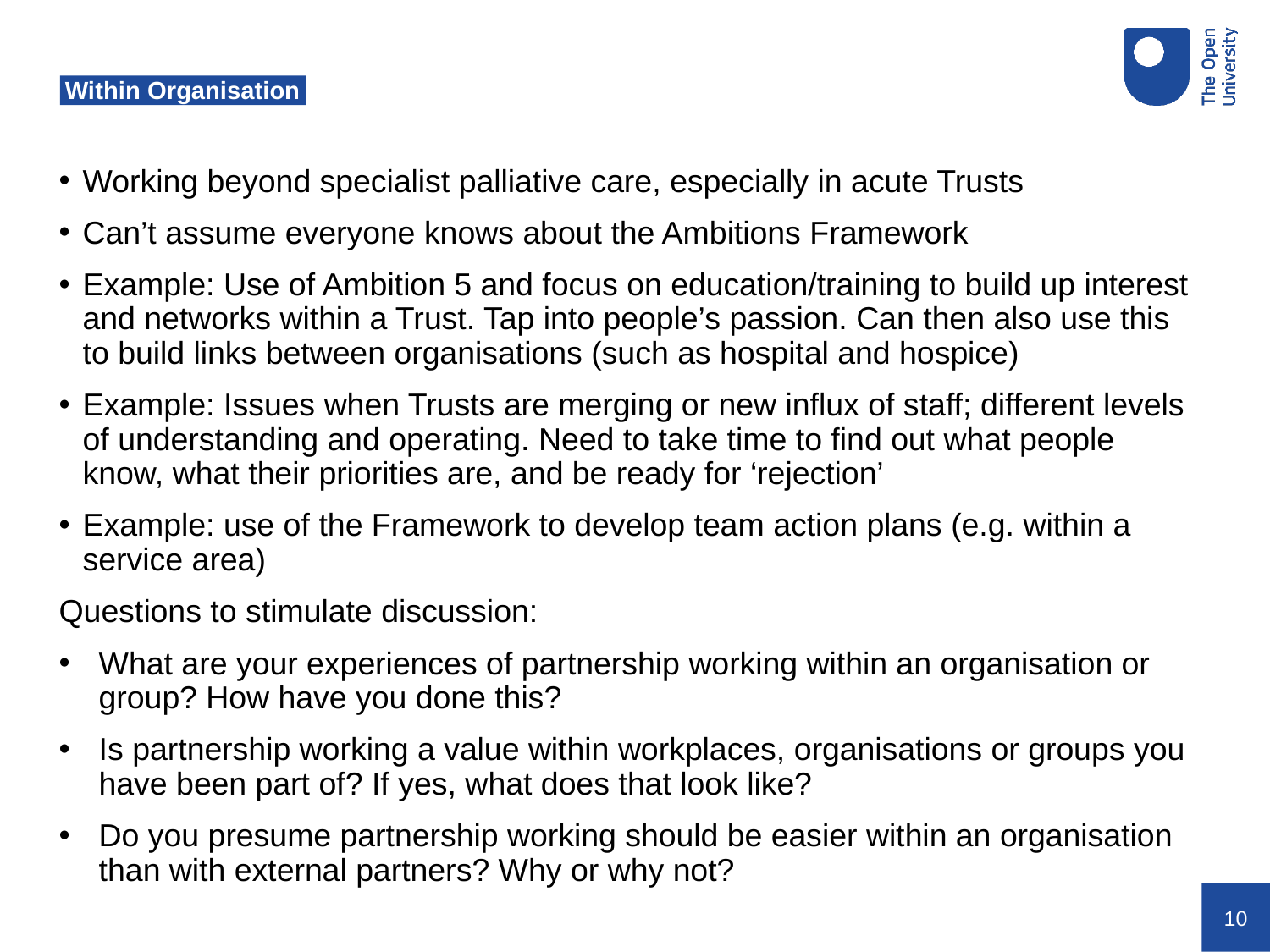

# Within Organisation
Working beyond specialist palliative care, especially in acute Trusts
Can’t assume everyone knows about the Ambitions Framework
Example: Use of Ambition 5 and focus on education/training to build up interest and networks within a Trust. Tap into people’s passion. Can then also use this to build links between organisations (such as hospital and hospice)
Example: Issues when Trusts are merging or new influx of staff; different levels of understanding and operating. Need to take time to find out what people know, what their priorities are, and be ready for ‘rejection’
Example: use of the Framework to develop team action plans (e.g. within a service area)
Questions to stimulate discussion:
What are your experiences of partnership working within an organisation or group? How have you done this?
Is partnership working a value within workplaces, organisations or groups you have been part of? If yes, what does that look like?
Do you presume partnership working should be easier within an organisation than with external partners? Why or why not?